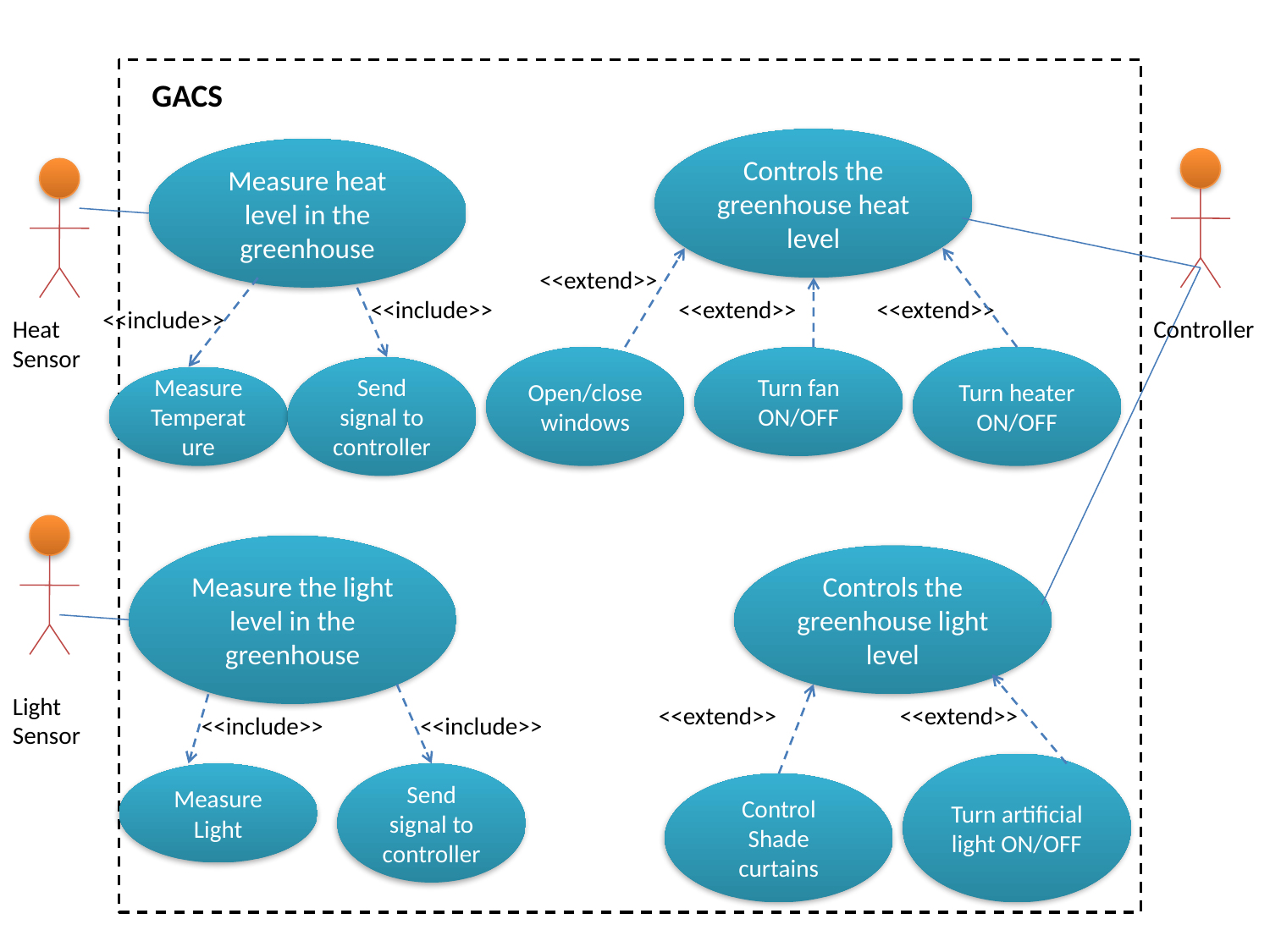

GACS
Controls the greenhouse heat level
Measure heat level in the greenhouse

<<extend>>
<<include>>
<<extend>>
<<extend>>
<<include>>
Controller
Heat Sensor
Open/close windows
Turn fan ON/OFF
Turn heater ON/OFF
Send signal to controller
Measure Temperature

Measure the light level in the greenhouse
Controls the greenhouse light level
Light Sensor
<<extend>>
<<extend>>
<<include>>
<<include>>
Turn artificial light ON/OFF
Measure Light
Send signal to controller
Control Shade curtains